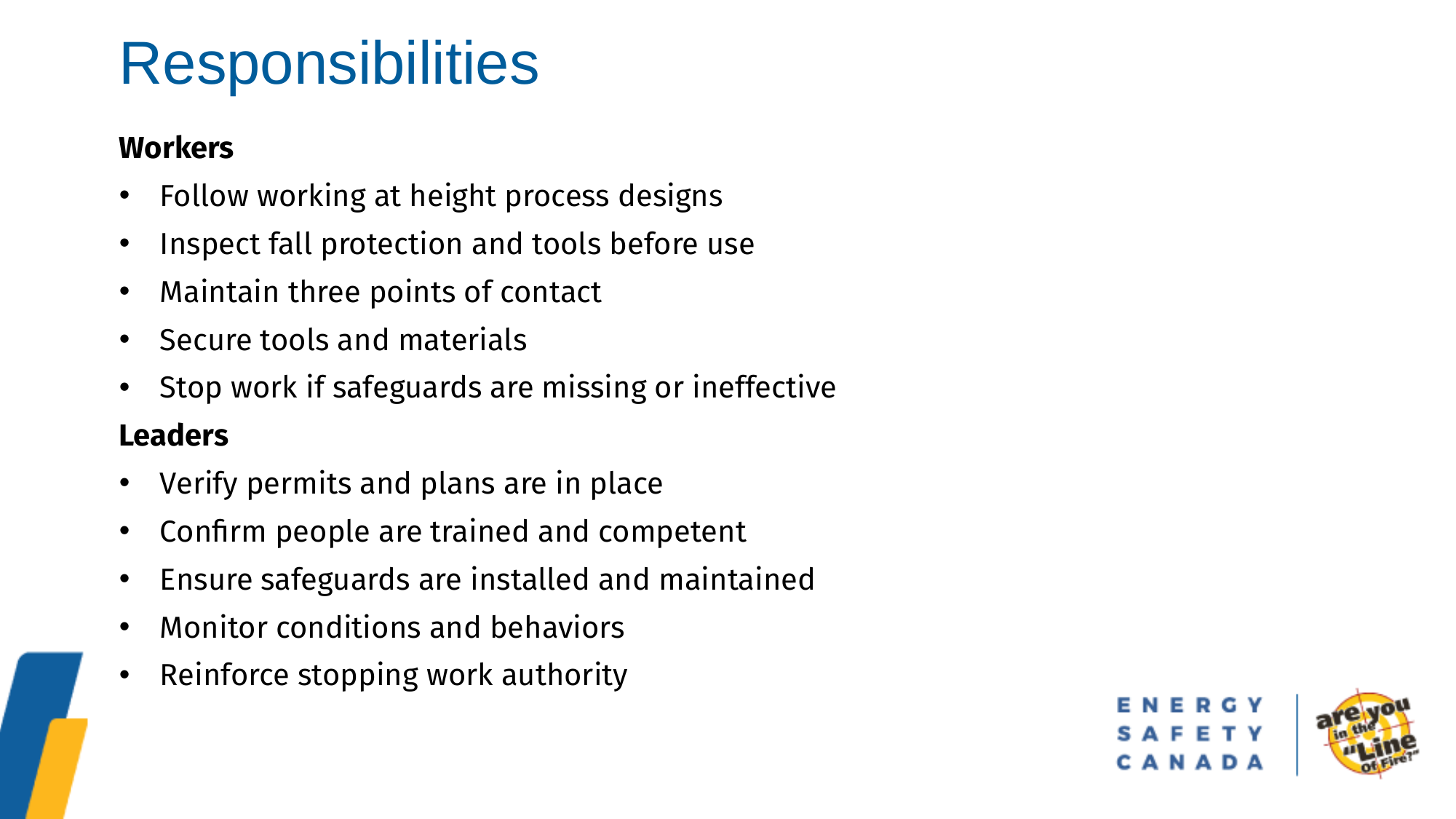

Responsibilities
Workers
Follow working at height process designs
Inspect fall protection and tools before use
Maintain three points of contact
Secure tools and materials
Stop work if safeguards are missing or ineffective
Leaders
Verify permits and plans are in place
Confirm people are trained and competent
Ensure safeguards are installed and maintained
Monitor conditions and behaviors
Reinforce stopping work authority